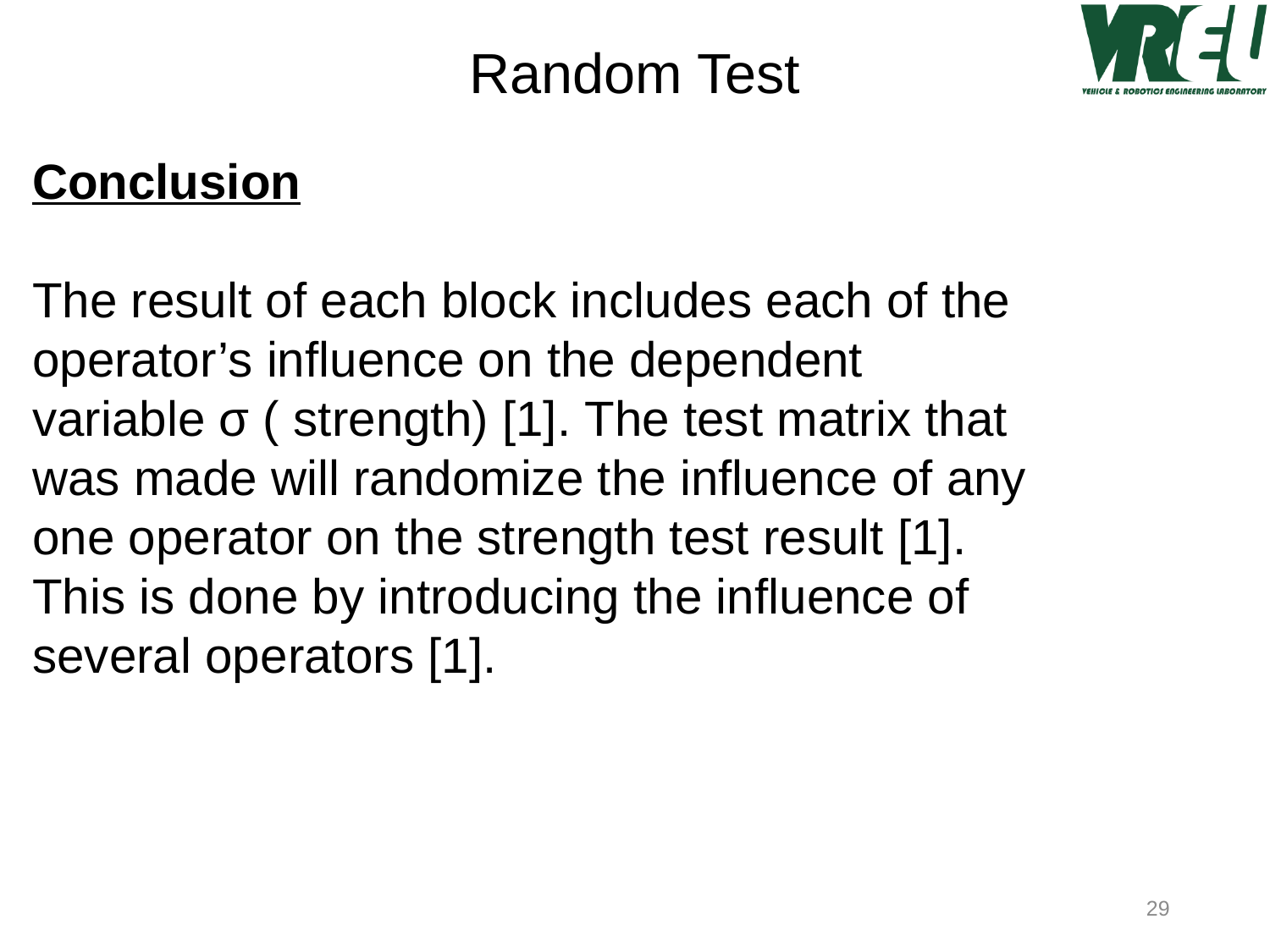

Random Test
Conclusion

The result of each block includes each of the operator’s influence on the dependent variable σ ( strength) [1]. The test matrix that was made will randomize the influence of any one operator on the strength test result [1]. This is done by introducing the influence of several operators [1].
29